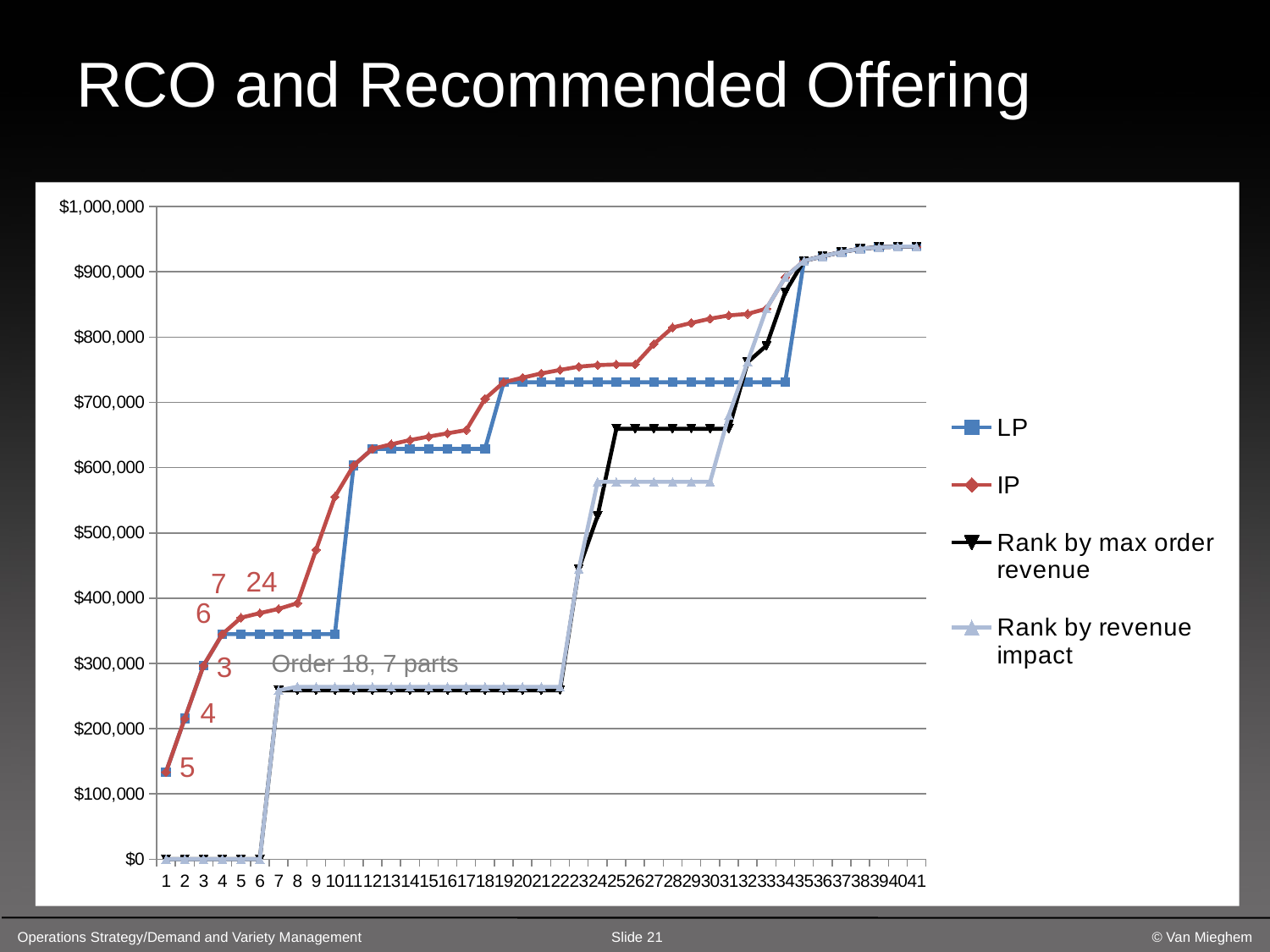

# RCO and Recommended Offering

### Chart

| Category | LP | IP | Rank by max order revenue | Rank by revenue impact |
|---|---|---|---|---|
| 1 | 133500.0 | 133500.0 | 0.0 | 0.0 |
| 2 | 215400.0 | 215400.0 | 0.0 | 0.0 |
| 3 | 296700.0 | 296700.0 | 0.0 | 0.0 |
| 4 | 344700.0 | 344700.0 | 0.0 | 0.0 |
| 5 | 344700.0 | 370020.0 | 0.0 | 0.0 |
| 6 | 344700.0 | 377008.8 | 0.0 | 0.0 |
| 7 | 344700.0 | 383508.8 | 258720.9 | 258720.9 |
| 8 | 344700.0 | 392220.9 | 258720.9 | 264090.9700000002 |
| 9 | 344700.0 | 474120.9 | 258720.9 | 264090.9700000002 |
| 10 | 344700.0 | 555420.9 | 258720.9 | 264090.9700000002 |
| 11 | 603420.9 | 603420.9 | 258720.9 | 264090.9700000002 |
| 12 | 628740.9 | 628740.9 | 258720.9 | 264090.9700000002 |
| 13 | 628740.9 | 635729.7000000001 | 258720.9 | 264090.9700000002 |
| 14 | 628740.9 | 642229.7000000001 | 258720.9 | 264090.9700000002 |
| 15 | 628740.9 | 647599.769999999 | 258720.9 | 264090.9700000002 |
| 16 | 628740.9 | 652599.769999999 | 258720.9 | 264090.9700000002 |
| 17 | 628740.9 | 657533.6999999986 | 258720.9 | 264090.9700000002 |
| 18 | 628740.9 | 705533.7 | 258720.9 | 264090.9700000002 |
| 19 | 730853.7 | 730853.7 | 258720.9 | 264090.9700000002 |
| 20 | 730853.7 | 737842.5 | 258720.9 | 264090.9700000002 |
| 21 | 730853.7 | 744342.5 | 258720.9 | 264090.9700000002 |
| 22 | 730853.7 | 749712.5699999989 | 258720.9 | 264090.9700000002 |
| 23 | 730853.7 | 754712.5699999989 | 444763.9700000002 | 444763.9700000002 |
| 24 | 730853.7 | 757093.529999999 | 526063.97 | 578263.97 |
| 25 | 730853.7 | 758097.509999999 | 659563.97 | 578263.97 |
| 26 | 730853.7 | 758110.019999999 | 659563.97 | 578263.97 |
| 27 | 730853.7 | 789463.9699999999 | 659563.97 | 578263.97 |
| 28 | 730853.7 | 814783.97 | 659563.97 | 578263.97 |
| 29 | 730853.7 | 821772.769999999 | 659563.97 | 578263.97 |
| 30 | 730853.7 | 828272.769999999 | 659563.97 | 578263.97 |
| 31 | 730853.7 | 833272.769999999 | 659563.97 | 680376.769999999 |
| 32 | 730853.7 | 835653.73 | 761676.769999999 | 762276.769999999 |
| 33 | 730853.7 | 843576.769999999 | 786996.769999999 | 843576.769999999 |
| 34 | 730853.7 | 891576.769999999 | 868896.769999999 | 891576.769999999 |
| 35 | 916896.769999999 | 916896.769999999 | 916896.769999999 | 916896.769999999 |
| 36 | 923885.5699999989 | 923885.5699999989 | 923885.5699999989 | 923885.5699999989 |
| 37 | 930385.5699999989 | 930385.5699999989 | 930385.5699999989 | 930385.5699999989 |
| 38 | 935385.5699999989 | 935385.5699999989 | 935385.5699999989 | 935385.5699999989 |
| 39 | 937766.529999999 | 937766.529999999 | 937766.529999999 | 937766.529999999 |
| 40 | 938770.509999999 | 938770.509999999 | 938770.509999999 | 938770.509999999 |
| 41 | 938783.019999999 | 938783.019999999 | 938783.019999999 | 938783.019999999 |
Inventory
Forecasting
Communication
24
7
6
Order 18, 7 parts
3
4
5